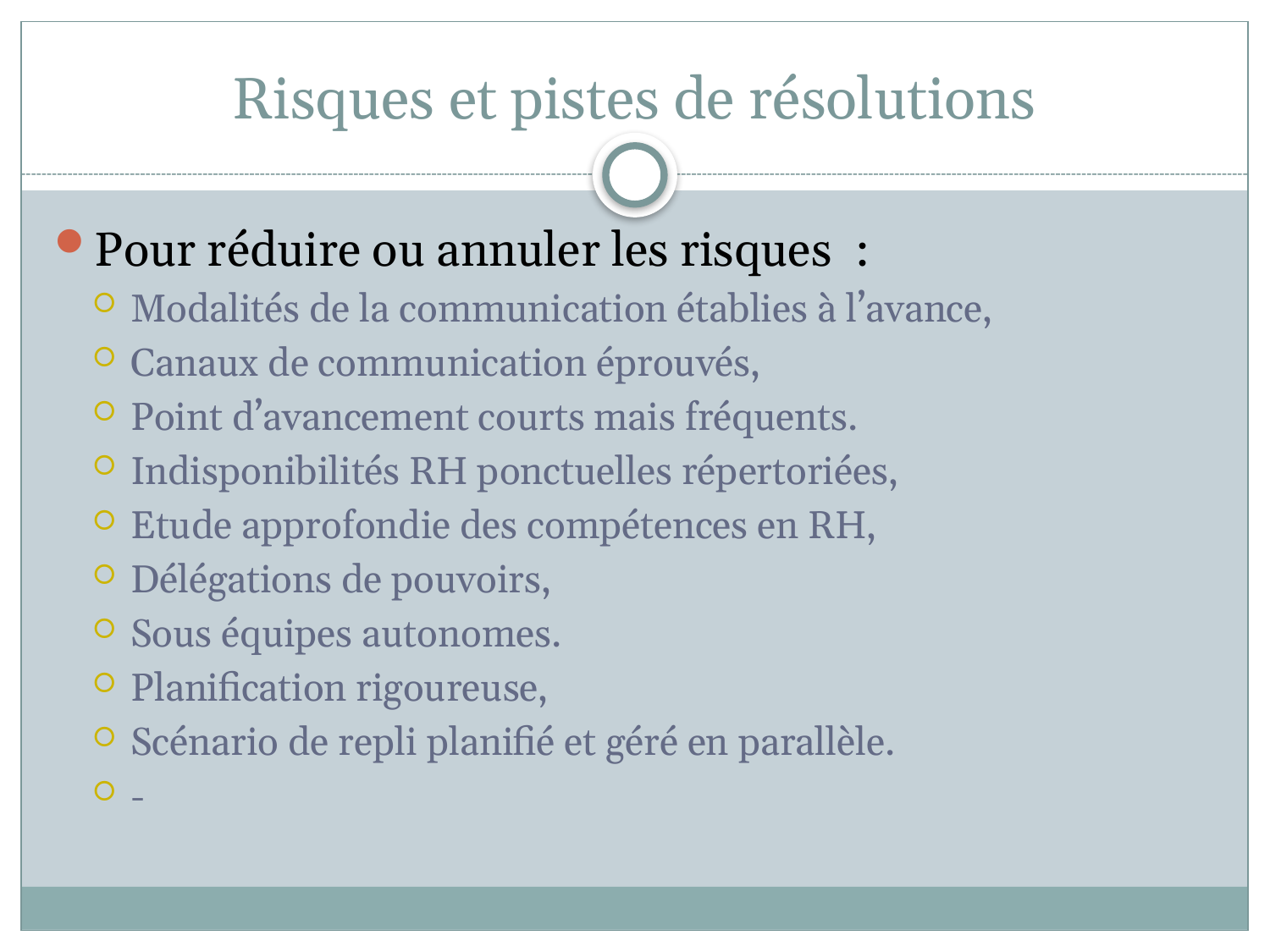

# Risques et pistes de résolutions
Pour réduire ou annuler les risques  :
Modalités de la communication établies à l’avance,
Canaux de communication éprouvés,
Point d’avancement courts mais fréquents.
Indisponibilités RH ponctuelles répertoriées,
Etude approfondie des compétences en RH,
Délégations de pouvoirs,
Sous équipes autonomes.
Planification rigoureuse,
Scénario de repli planifié et géré en parallèle.
-